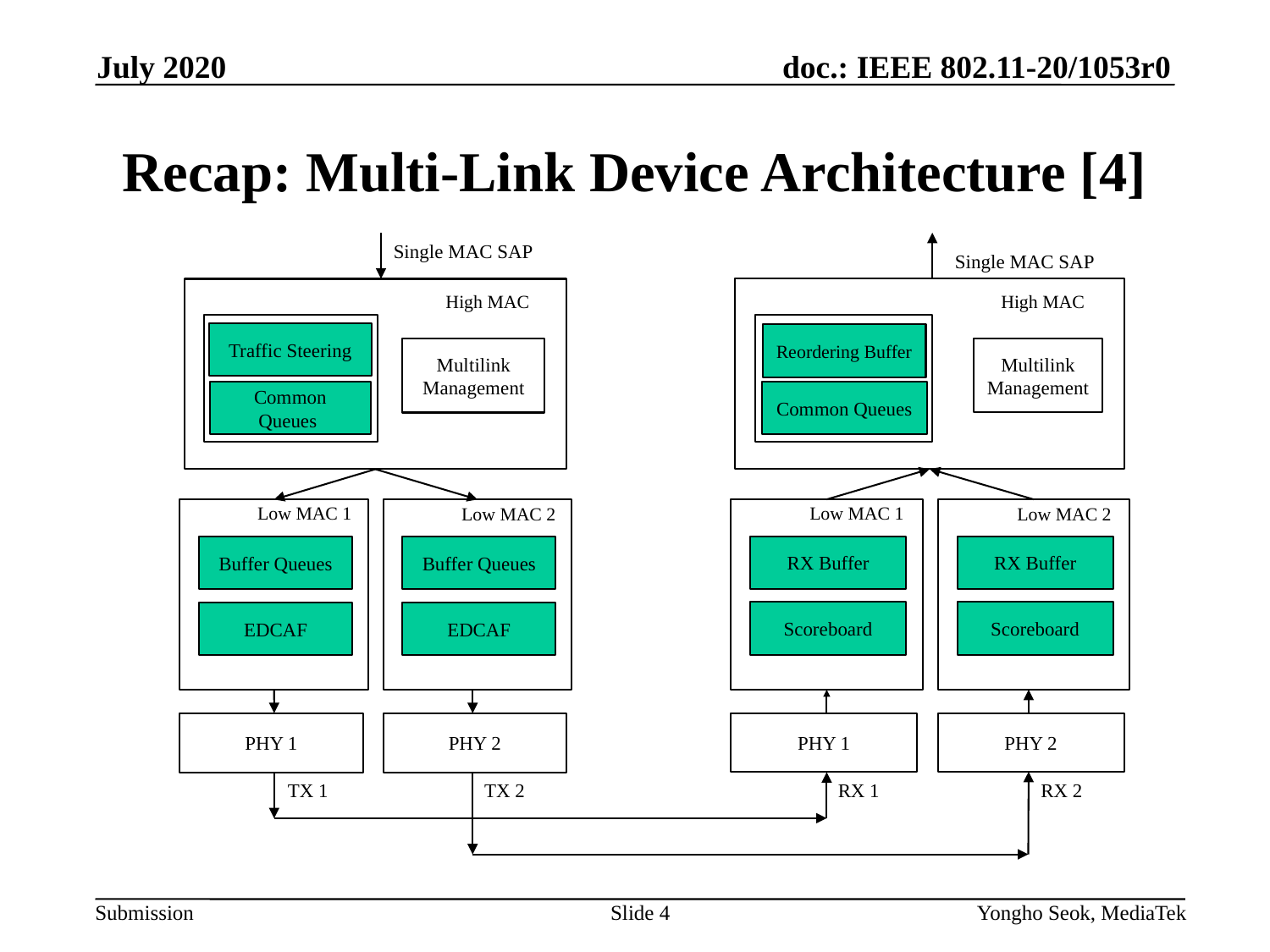

July 2020
# Recap: Multi-Link Device Architecture [4]
Single MAC SAP
Single MAC SAP

High MAC

Reordering Buffer
Multilink Management
Common Queues
Low MAC 1
Low MAC 2

RX Buffer
RX Buffer
Scoreboard
Scoreboard
PHY 1
PHY 2
RX 1
RX 2

High MAC

Traffic Steering
Multilink Management
Common Queues
Low MAC 1
Low MAC 2

Buffer Queues
Buffer Queues
EDCAF
EDCAF
PHY 1
PHY 2
TX 1
TX 2
Slide 4
Yongho Seok, MediaTek